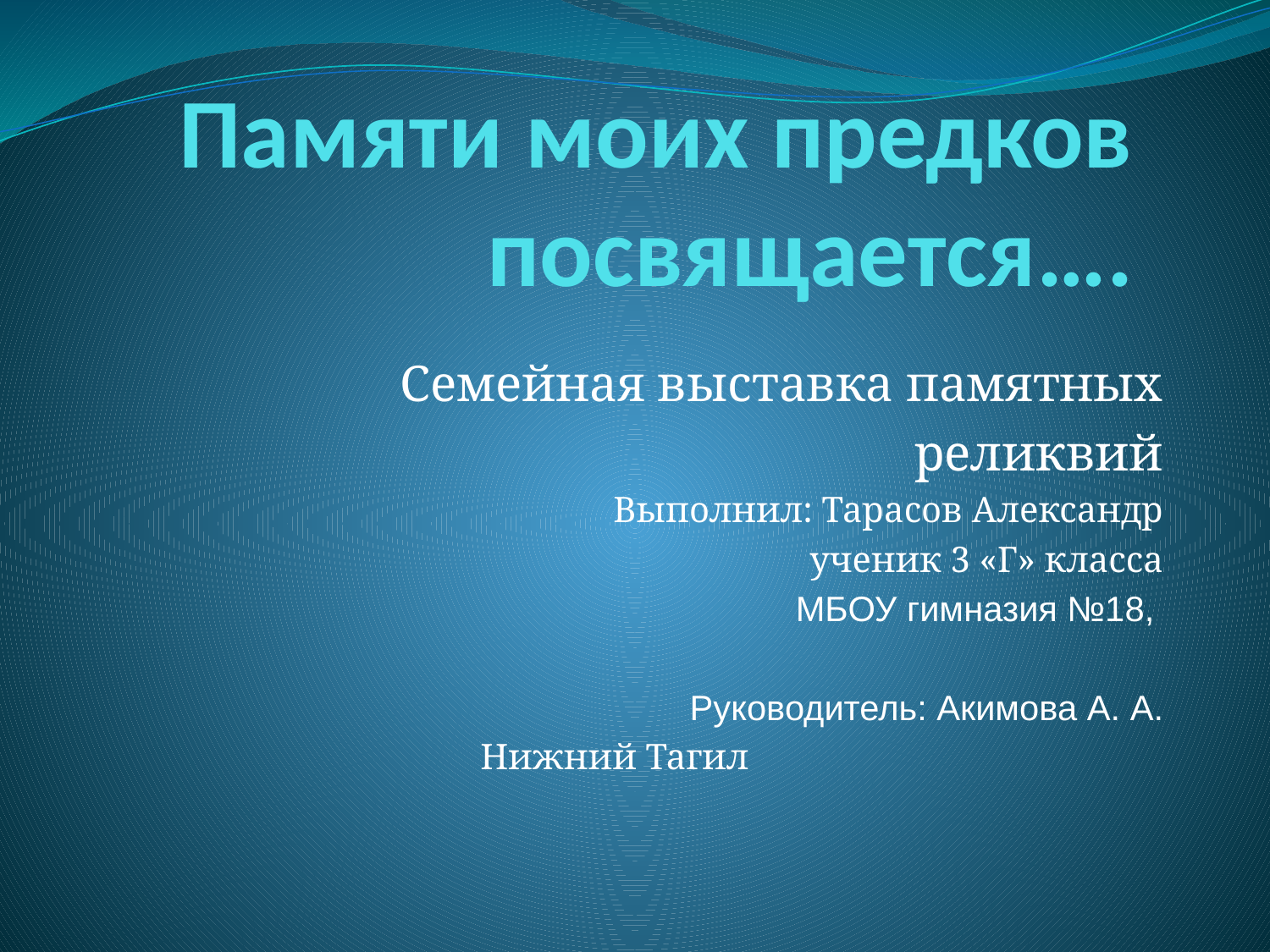

# Памяти моих предков посвящается….
Семейная выставка памятных
реликвий
Выполнил: Тарасов Александр
ученик 3 «Г» класса
МБОУ гимназия №18,

Руководитель: Акимова А. А.
Нижний Тагил